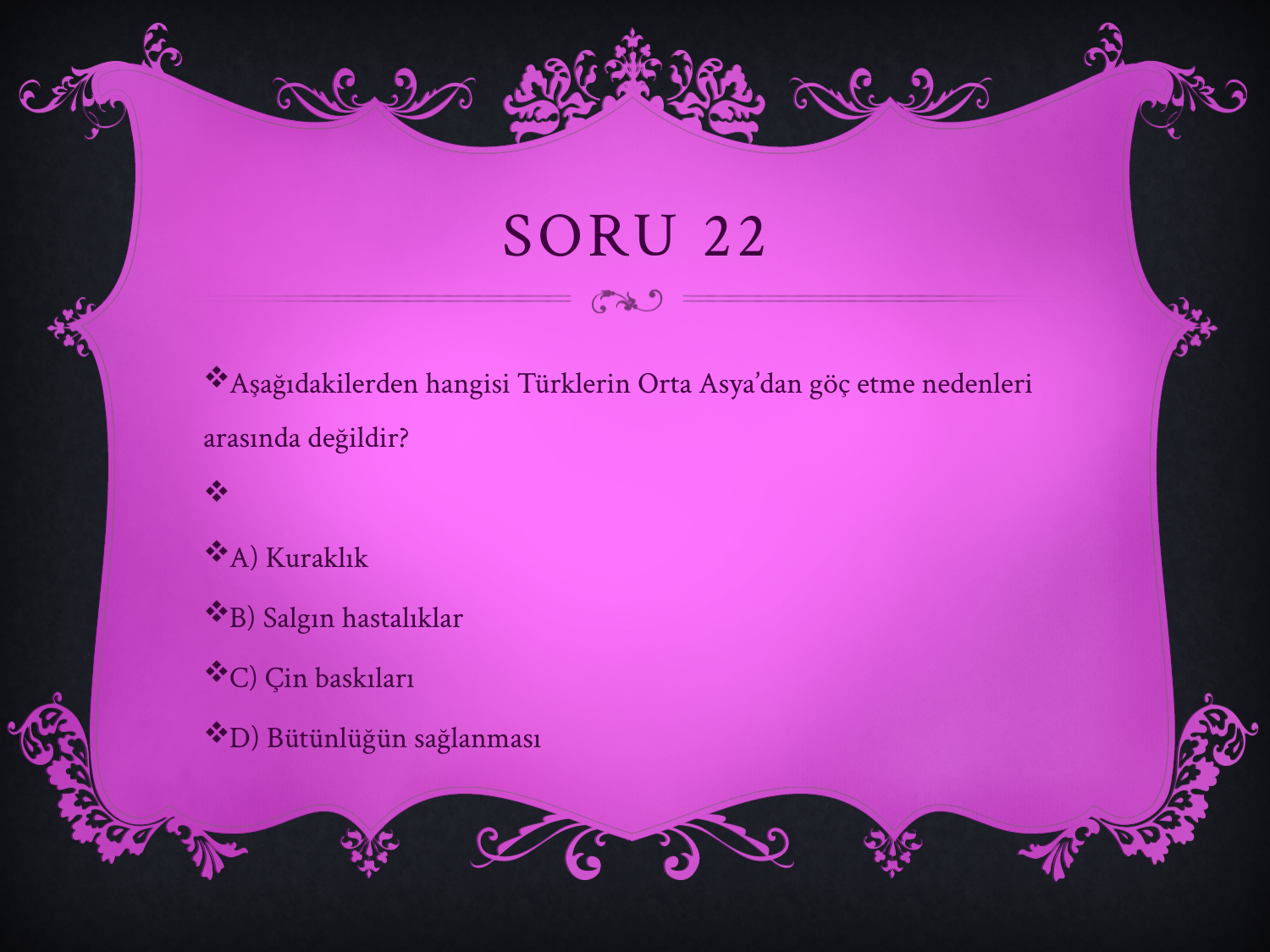

# Soru 22
Aşağıdakilerden hangisi Türklerin Orta Asya’dan göç etme nedenleri arasında değildir?

A) Kuraklık
B) Salgın hastalıklar
C) Çin baskıları
D) Bütünlüğün sağlanması